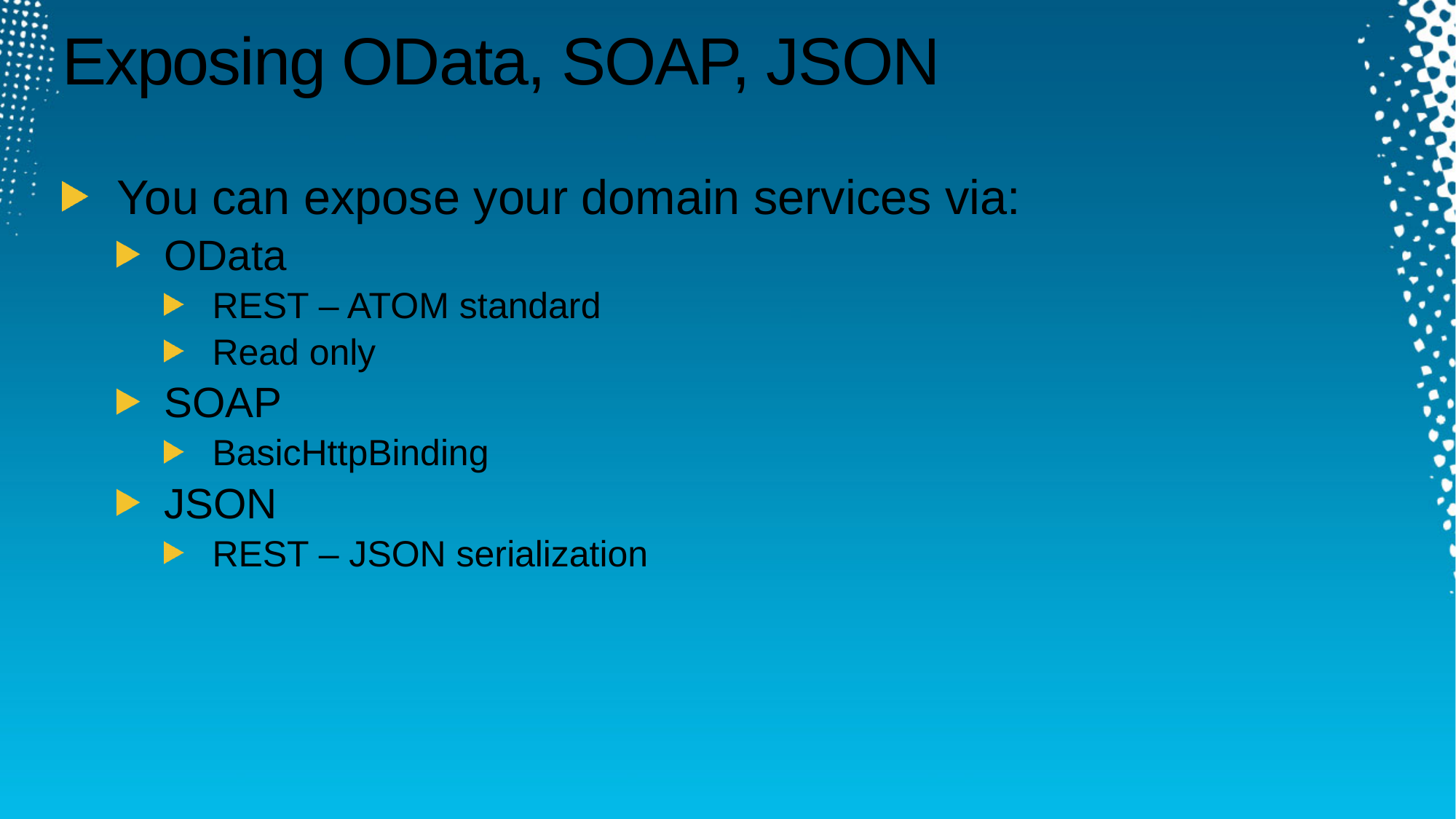

# Exposing OData, SOAP, JSON
You can expose your domain services via:
OData
REST – ATOM standard
Read only
SOAP
BasicHttpBinding
JSON
REST – JSON serialization